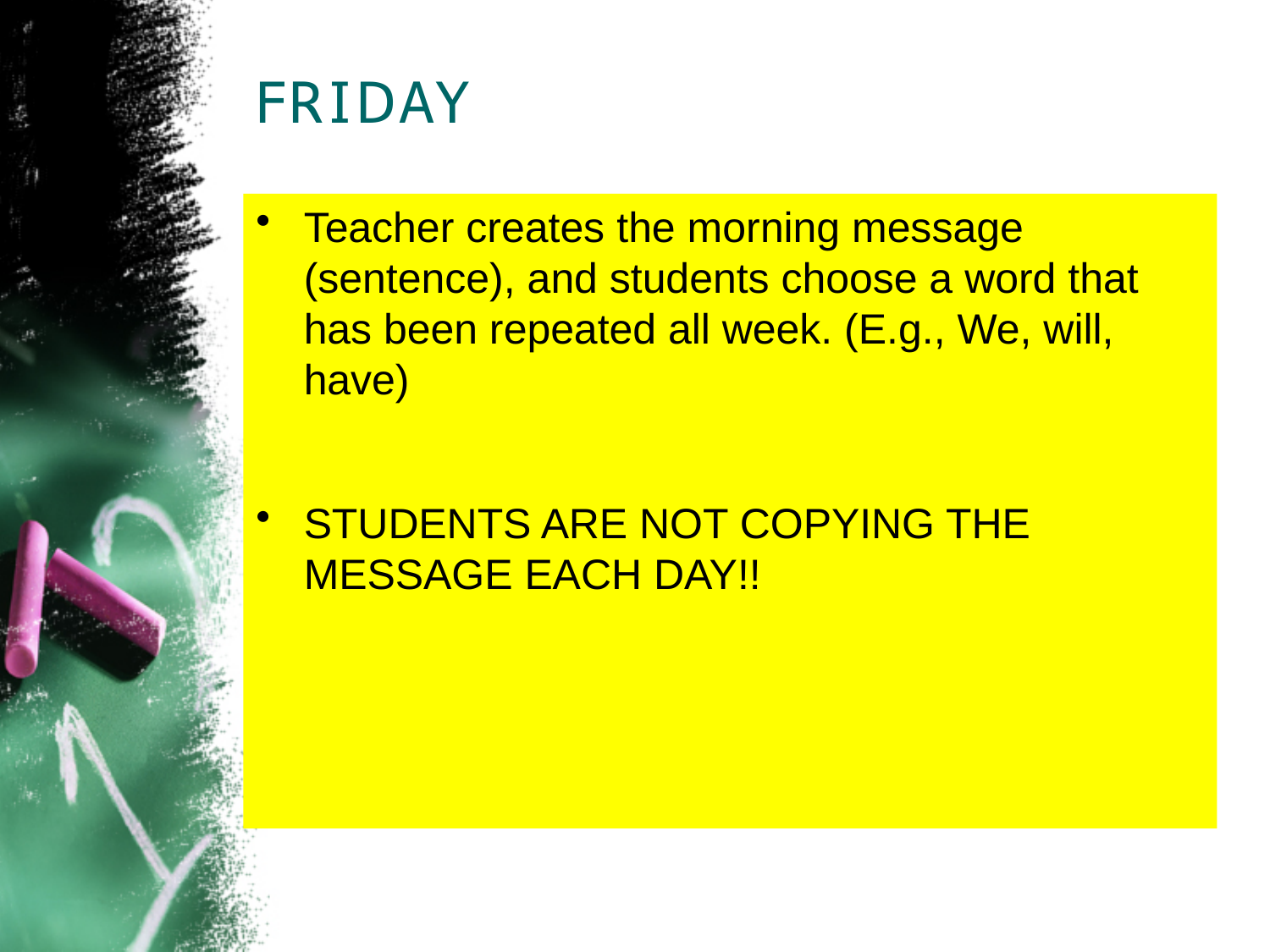

# FRIDAY
Teacher creates the morning message (sentence), and students choose a word that has been repeated all week. (E.g., We, will, have)

STUDENTS ARE NOT COPYING THE MESSAGE EACH DAY!!